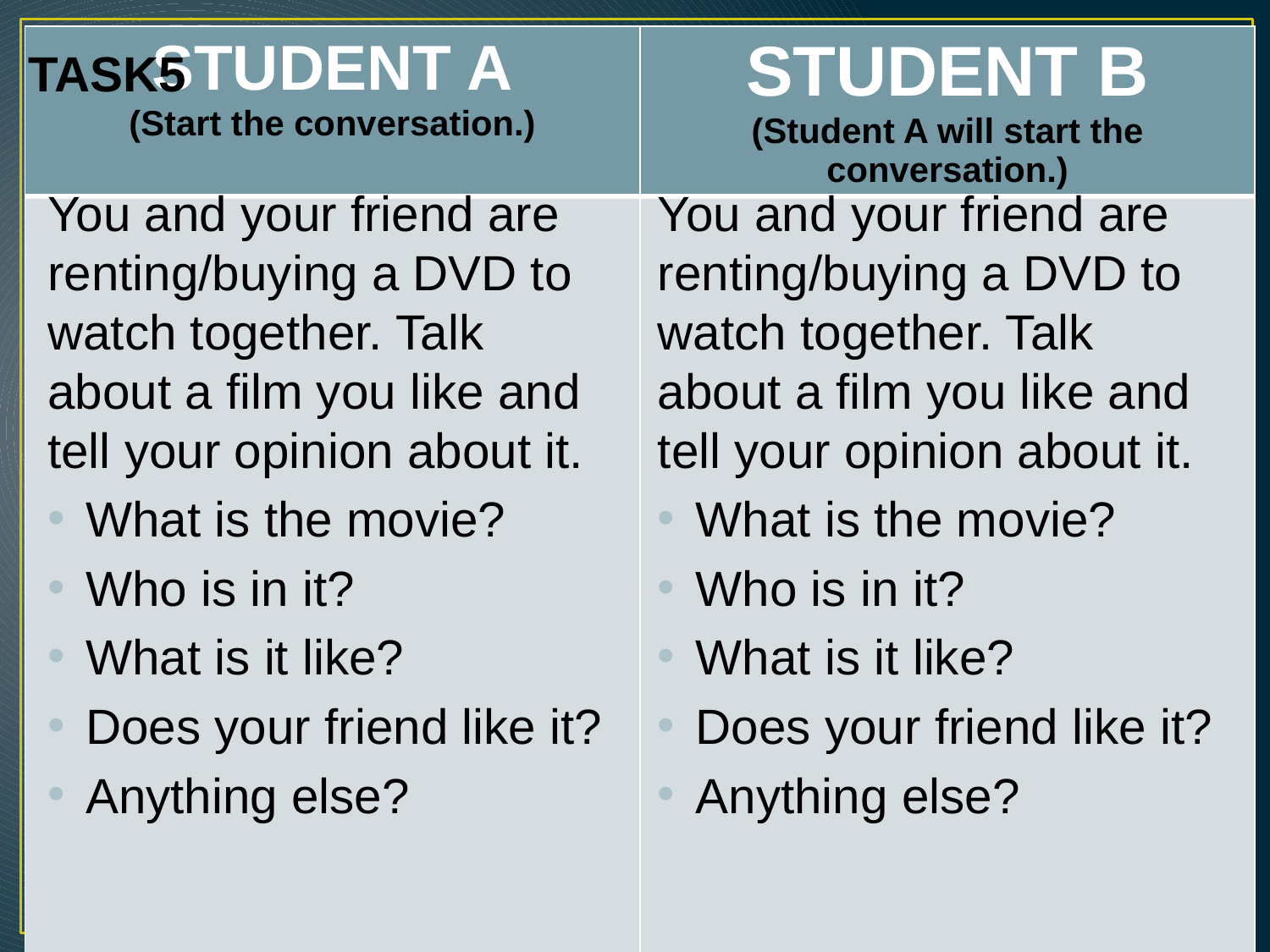

| STUDENT A (Start the conversation.) | STUDENT B (Student A will start the conversation.) |
| --- | --- |
|  |  |
TASK5
You and your friend are renting/buying a DVD to watch together. Talk about a film you like and tell your opinion about it.
What is the movie?
Who is in it?
What is it like?
Does your friend like it?
Anything else?
You and your friend are renting/buying a DVD to watch together. Talk about a film you like and tell your opinion about it.
What is the movie?
Who is in it?
What is it like?
Does your friend like it?
Anything else?